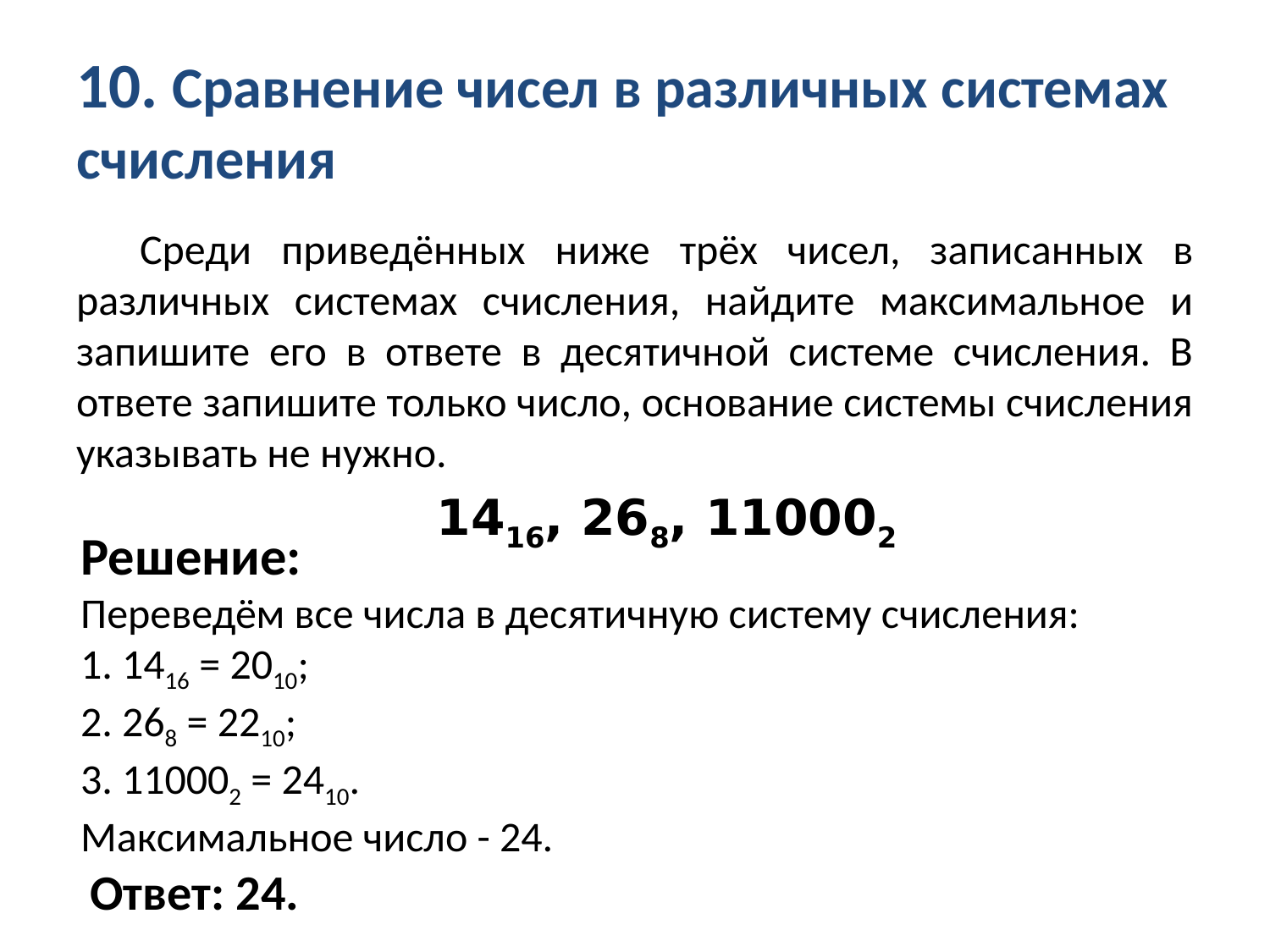

# 10. Сравнение чисел в различных системах счисления
Среди приведённых ниже трёх чисел, записанных в различных системах счисления, найдите максимальное и запишите его в ответе в десятичной системе счисления. В ответе запишите только число, основание системы счисления указывать не нужно.
1416, 268, 110002
Решение:
Переведём все числа в десятичную систему счисления:
1. 1416 = 2010;
2. 268 = 2210;
3. 110002 = 2410.
Максимальное число - 24.
 Ответ: 24.